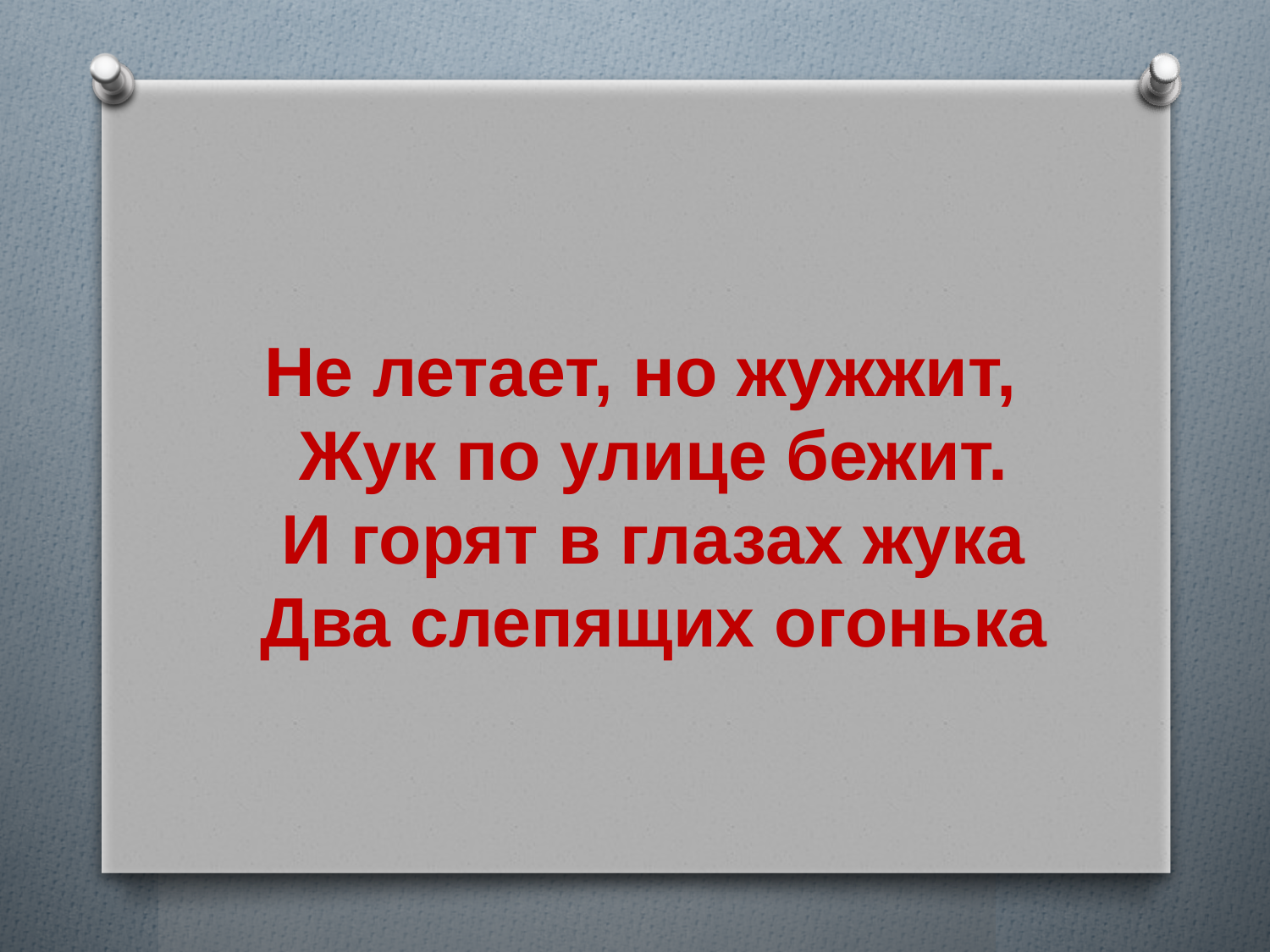

#

 Не летает, но жужжит,
Жук по улице бежит.
И горят в глазах жука
Два слепящих огонька